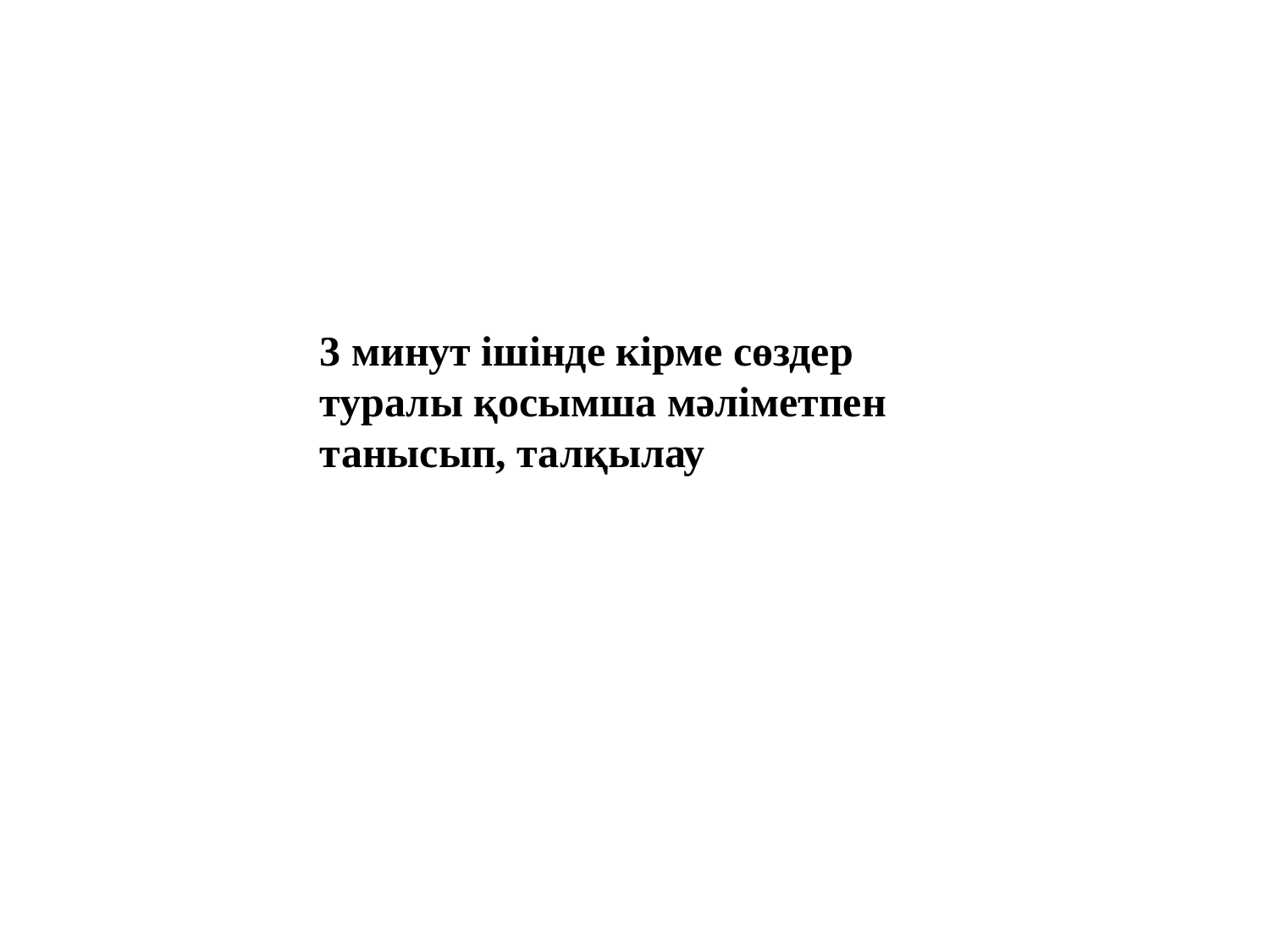

3 минут ішінде кірме сөздер туралы қосымша мәліметпен танысып, талқылау